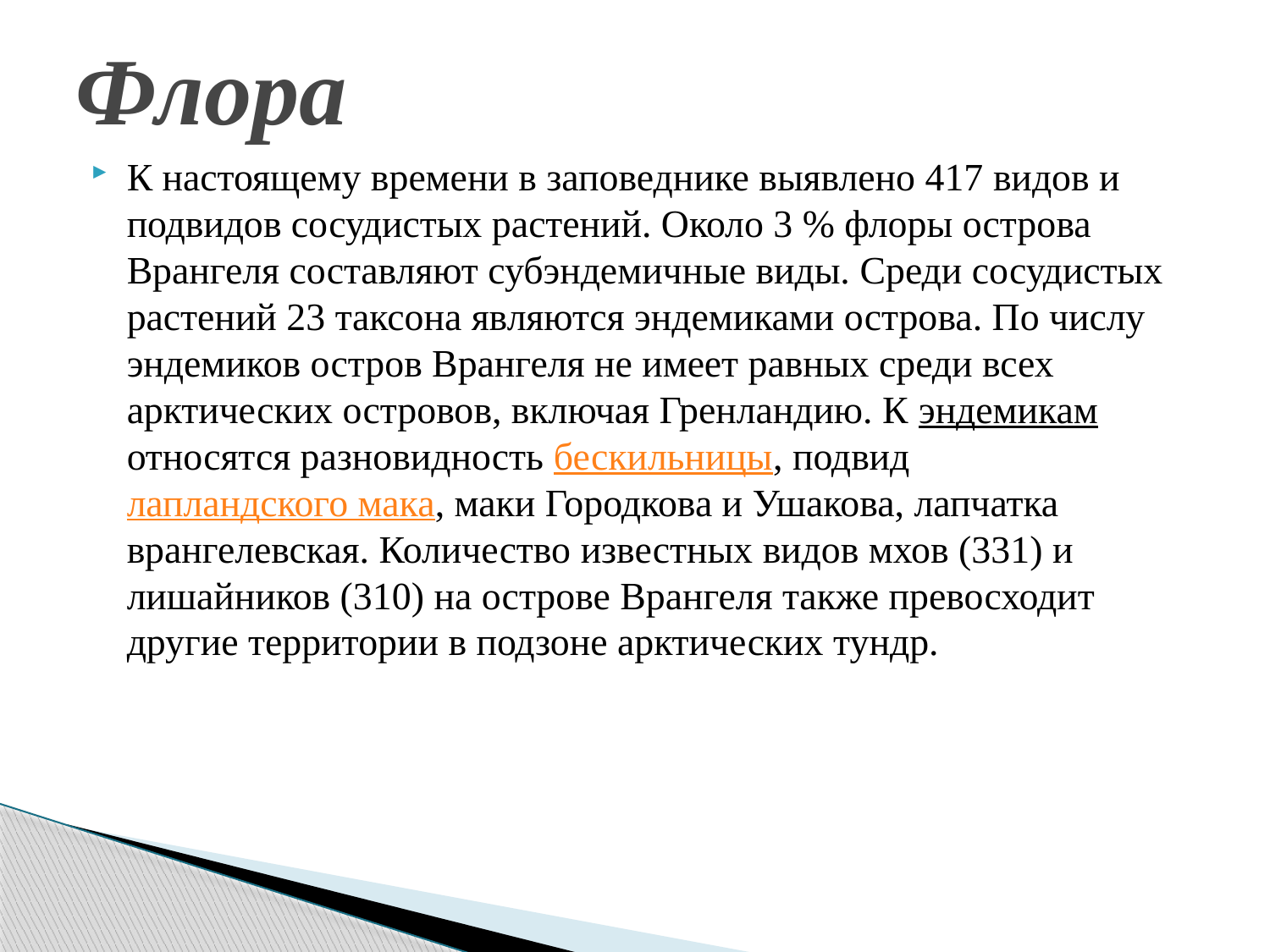

# Флора
К настоящему времени в заповеднике выявлено 417 видов и подвидов сосудистых растений. Около 3 % флоры острова Врангеля составляют субэндемичные виды. Среди сосудистых растений 23 таксона являются эндемиками острова. По числу эндемиков остров Врангеля не имеет равных среди всех арктических островов, включая Гренландию. К эндемикам относятся разновидность бескильницы, подвид лапландского мака, маки Городкова и Ушакова, лапчатка врангелевская. Количество известных видов мхов (331) и лишайников (310) на острове Врангеля также превосходит другие территории в подзоне арктических тундр.